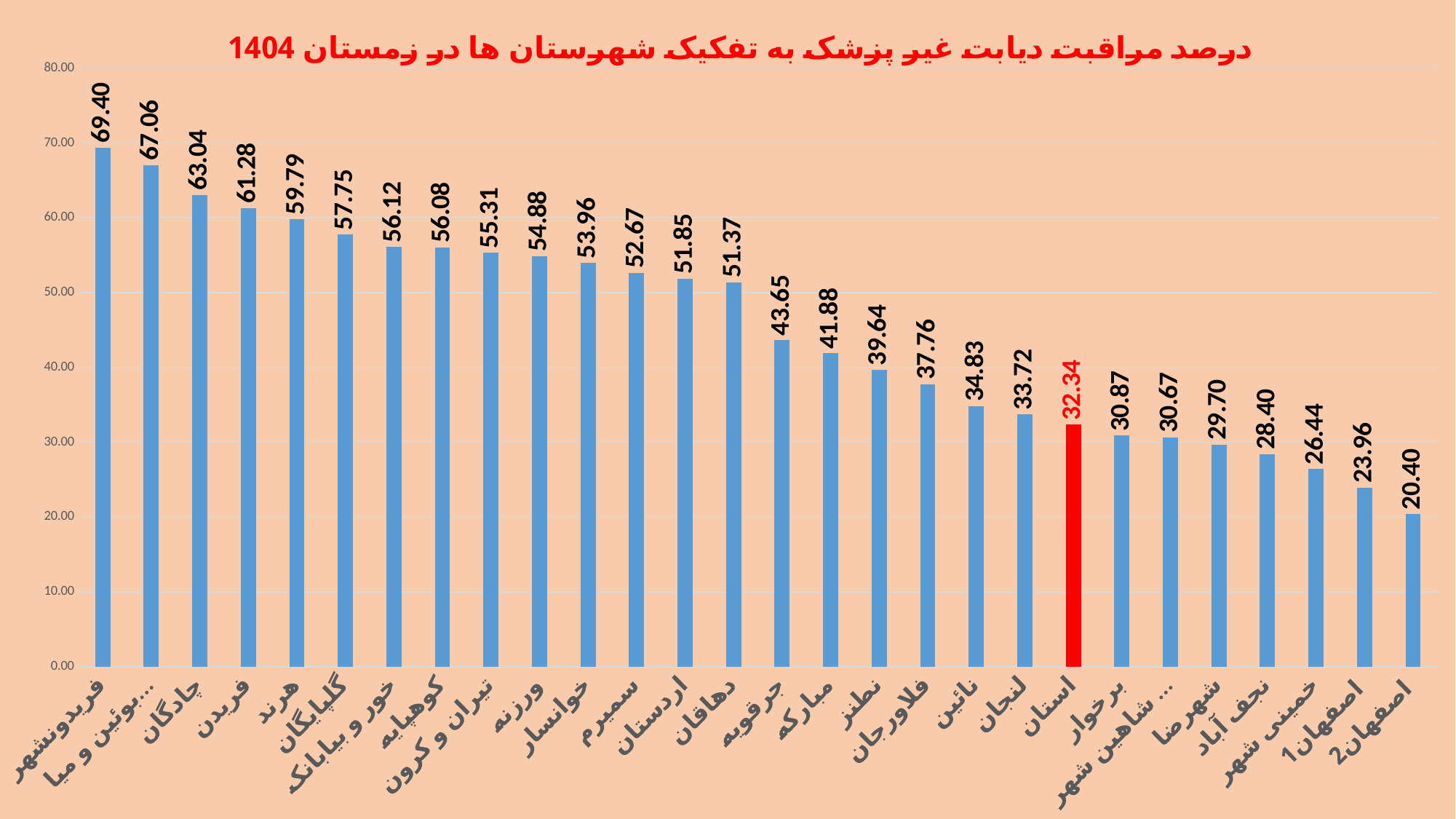

### Chart: درصد مراقبت دیابت غیر پزشک به تفکیک شهرستان ها در زمستان 1404

| Category | درصد مراقبت دیابت غیر پزشک |
|---|---|
| فریدونشهر | 69.40104166666666 |
| بوئین و میاندشت | 67.05963938973647 |
| چادگان | 63.04347826086957 |
| فریدن | 61.27634998556165 |
| هرند | 59.794437726723096 |
| گلپایگان | 57.754107239573926 |
| خور و بیابانک | 56.11995104039168 |
| کوهپایه | 56.07911576497963 |
| تیران و کرون | 55.31053105310531 |
| ورزنه | 54.88474204171241 |
| خوانسار | 53.957149103629206 |
| سمیرم | 52.66903914590747 |
| اردستان | 51.85098952270082 |
| دهاقان | 51.36505460218409 |
| جرقویه | 43.64754098360656 |
| مبارکه | 41.878625613565376 |
| نطنز | 39.64430436740207 |
| فلاورجان | 37.76164274774519 |
| نائین | 34.82905982905983 |
| لنجان | 33.71584353008305 |
| استان | 32.3369935751927 |
| برخوار | 30.873651235642185 |
| شاهین شهر و میمه | 30.67176329015361 |
| شهرضا | 29.69511504023575 |
| نجف آباد | 28.403856199838533 |
| خمینی شهر | 26.4424485014156 |
| اصفهان 1 | 23.95723966784385 |
| اصفهان 2 | 20.399574527123896 |